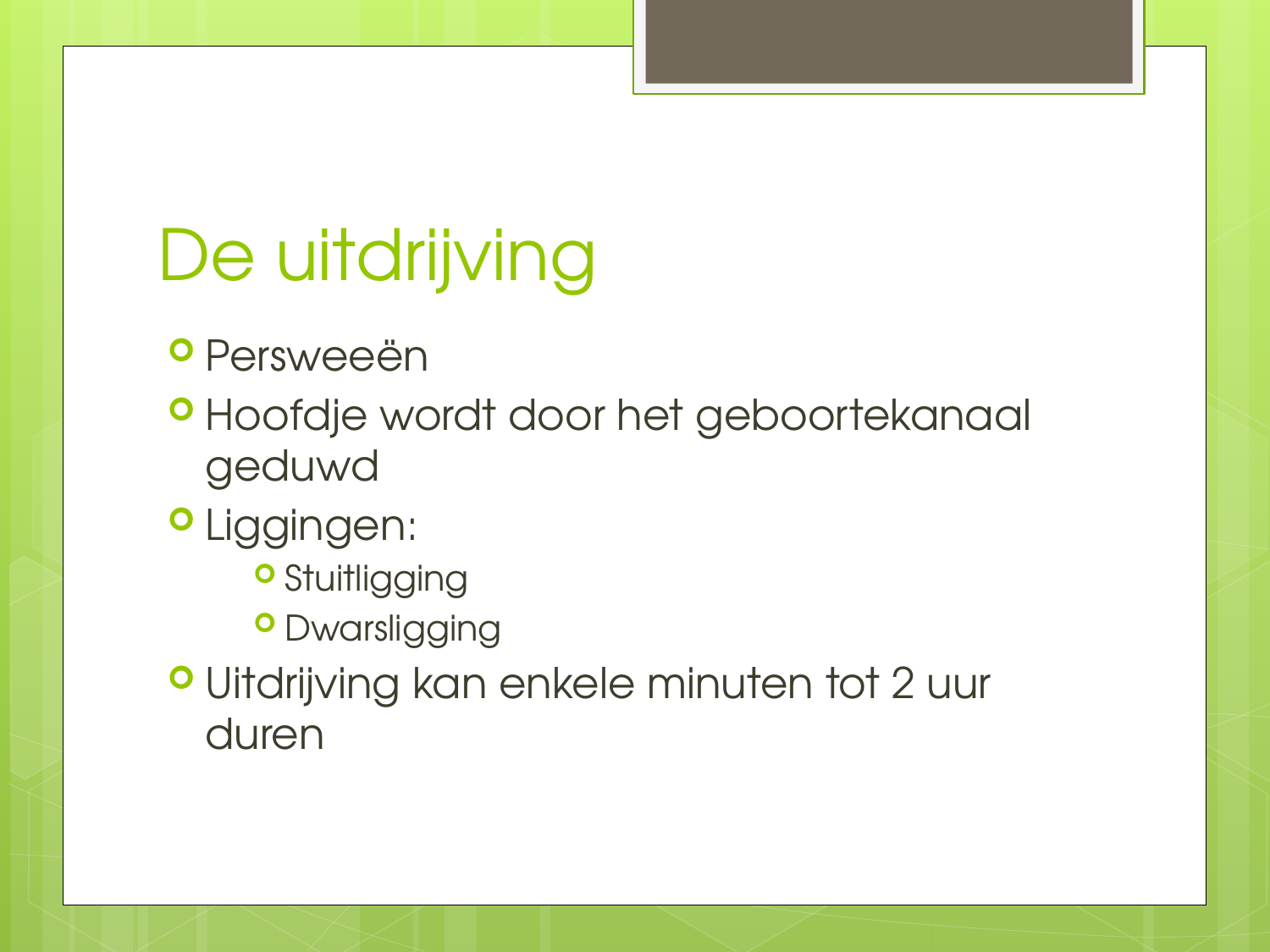

# De uitdrijving
Persweeën
Hoofdje wordt door het geboortekanaal geduwd
Liggingen:
Stuitligging
Dwarsligging
Uitdrijving kan enkele minuten tot 2 uur duren